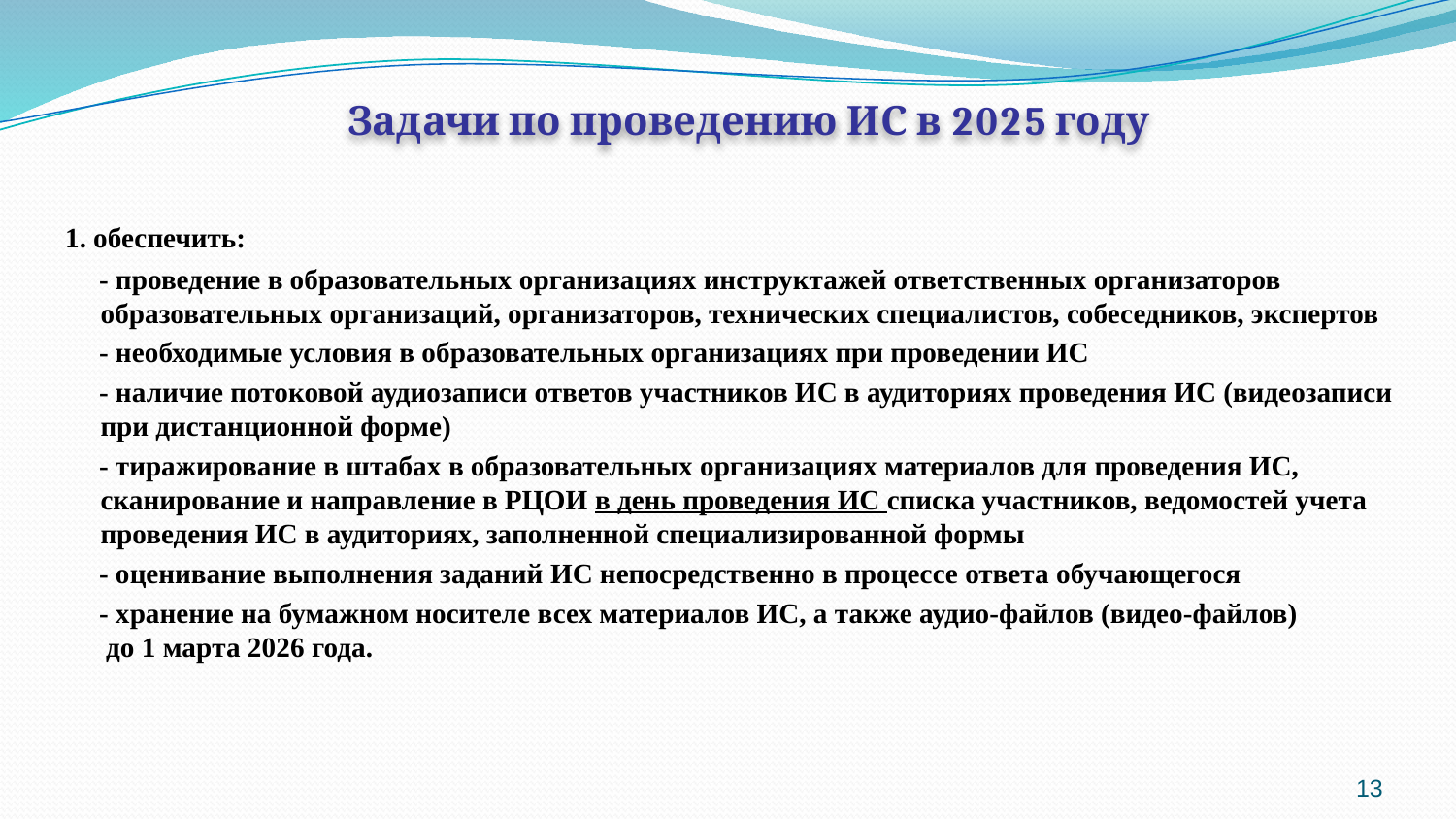

Задачи по проведению ИС в 2025 году
 1. обеспечить:
      - проведение в образовательных организациях инструктажей ответственных организаторов образовательных организаций, организаторов, технических специалистов, собеседников, экспертов
      - необходимые условия в образовательных организациях при проведении ИС
      - наличие потоковой аудиозаписи ответов участников ИС в аудиториях проведения ИС (видеозаписи при дистанционной форме)
      - тиражирование в штабах в образовательных организациях материалов для проведения ИС, сканирование и направление в РЦОИ в день проведения ИС списка участников, ведомостей учета проведения ИС в аудиториях, заполненной специализированной формы
      - оценивание выполнения заданий ИС непосредственно в процессе ответа обучающегося
      - хранение на бумажном носителе всех материалов ИС, а также аудио-файлов (видео-файлов)
       до 1 марта 2026 года.
13